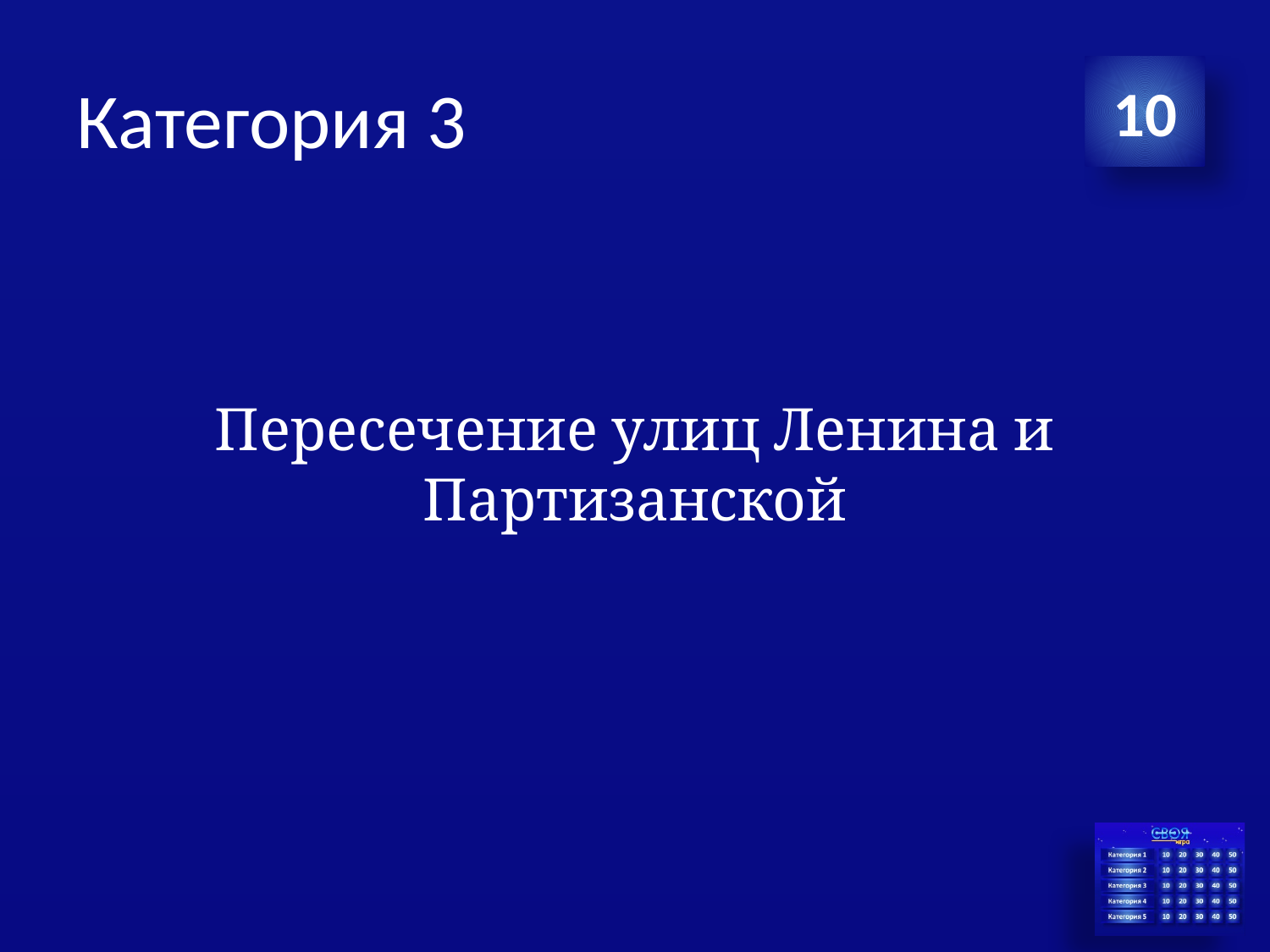

# Категория 3
10
Пересечение улиц Ленина и Партизанской